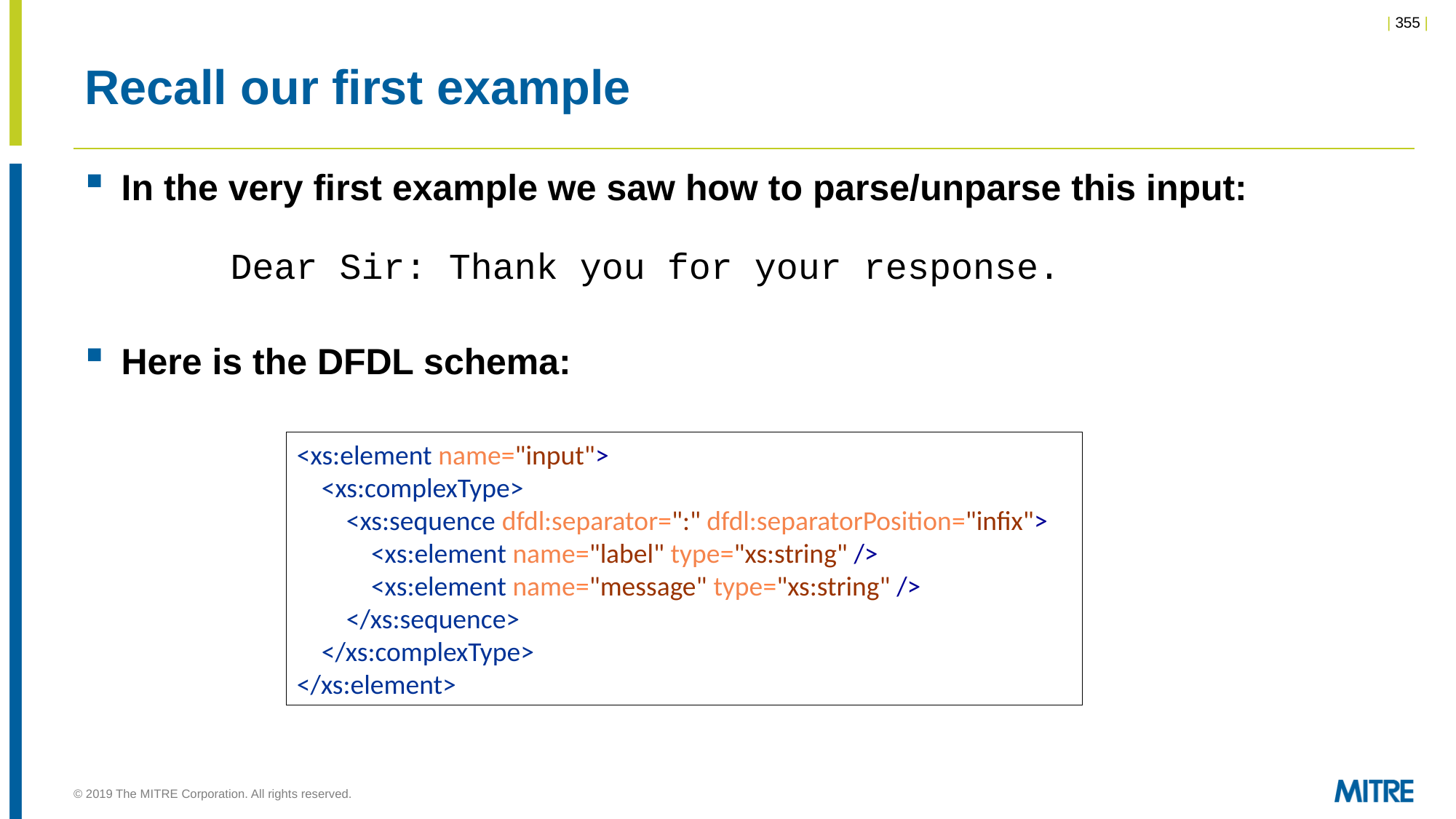

# Recall our first example
In the very first example we saw how to parse/unparse this input:
 	Dear Sir: Thank you for your response.
Here is the DFDL schema:
<xs:element name="input">
    <xs:complexType>
        <xs:sequence dfdl:separator=":" dfdl:separatorPosition="infix">
            <xs:element name="label" type="xs:string" />
            <xs:element name="message" type="xs:string" />
        </xs:sequence>
    </xs:complexType>
</xs:element>
© 2019 The MITRE Corporation. All rights reserved.